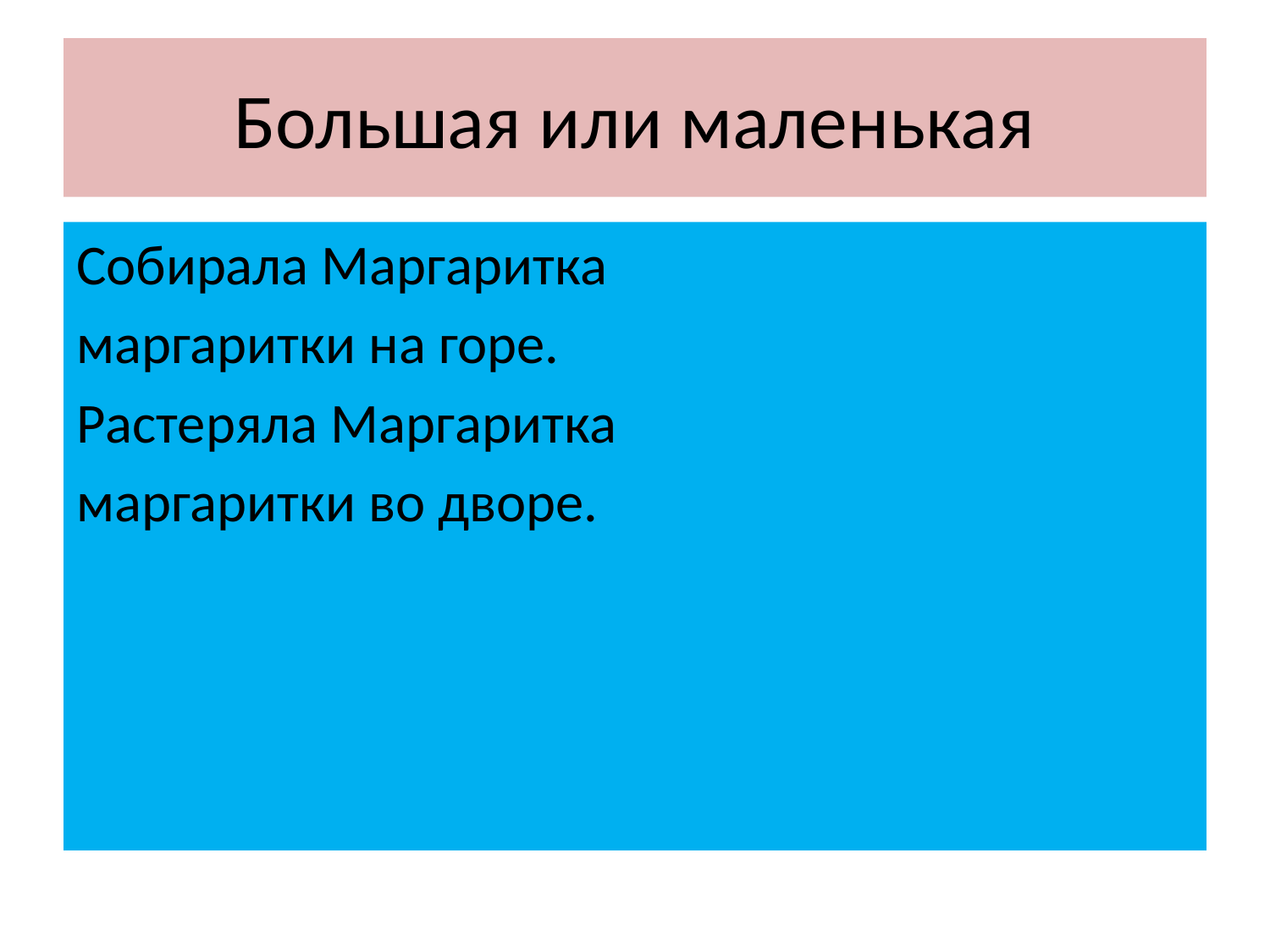

# Большая или маленькая
Собирала Маргаритка
маргаритки на горе.
Растеряла Маргаритка
маргаритки во дворе.